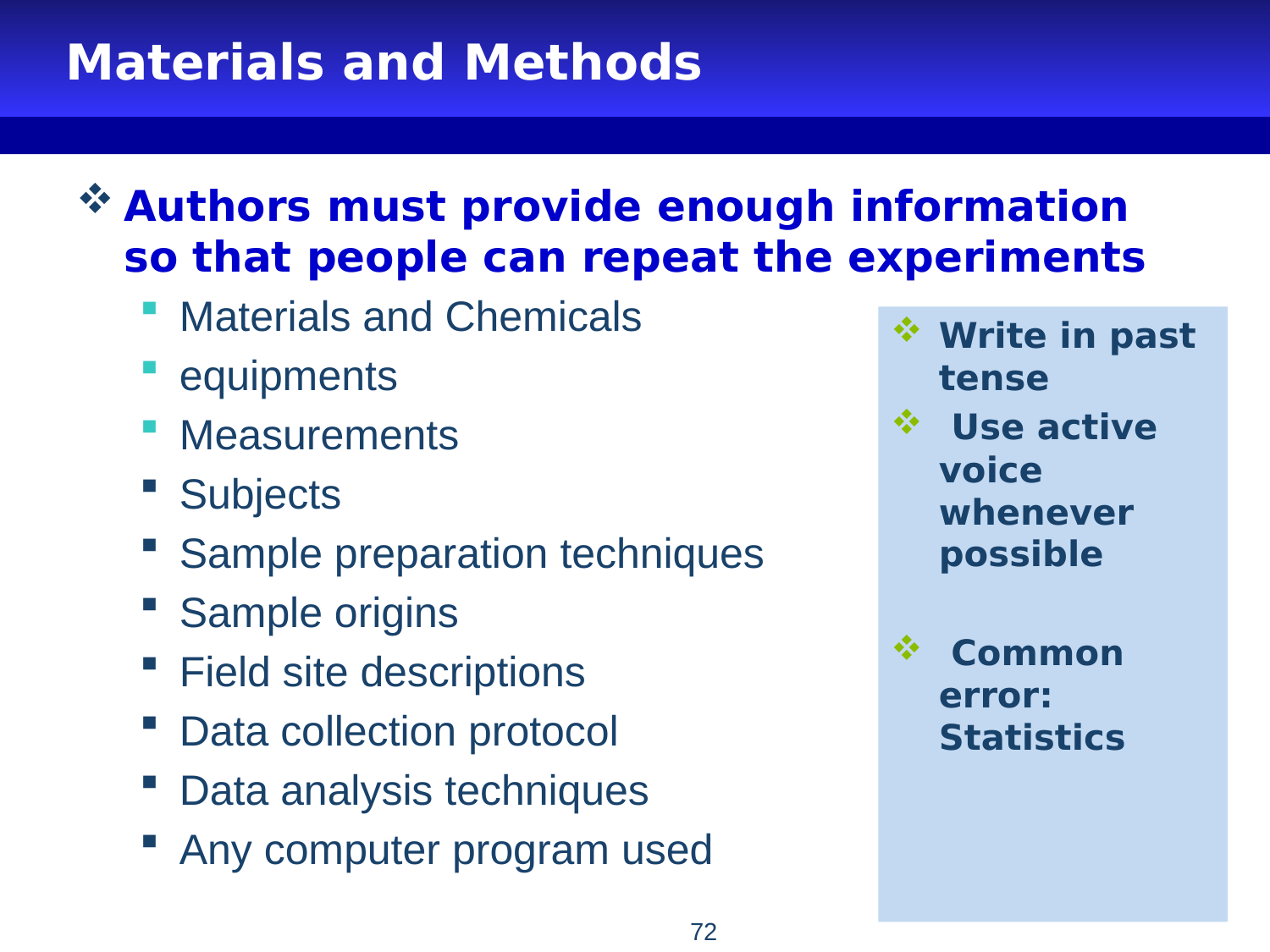

# Materials and Methods
Authors must provide enough information so that people can repeat the experiments
Materials and Chemicals
equipments
Measurements
Subjects
Sample preparation techniques
Sample origins
Field site descriptions
Data collection protocol
Data analysis techniques
Any computer program used
Write in past tense
 Use active voice whenever possible

 Common error: Statistics
72